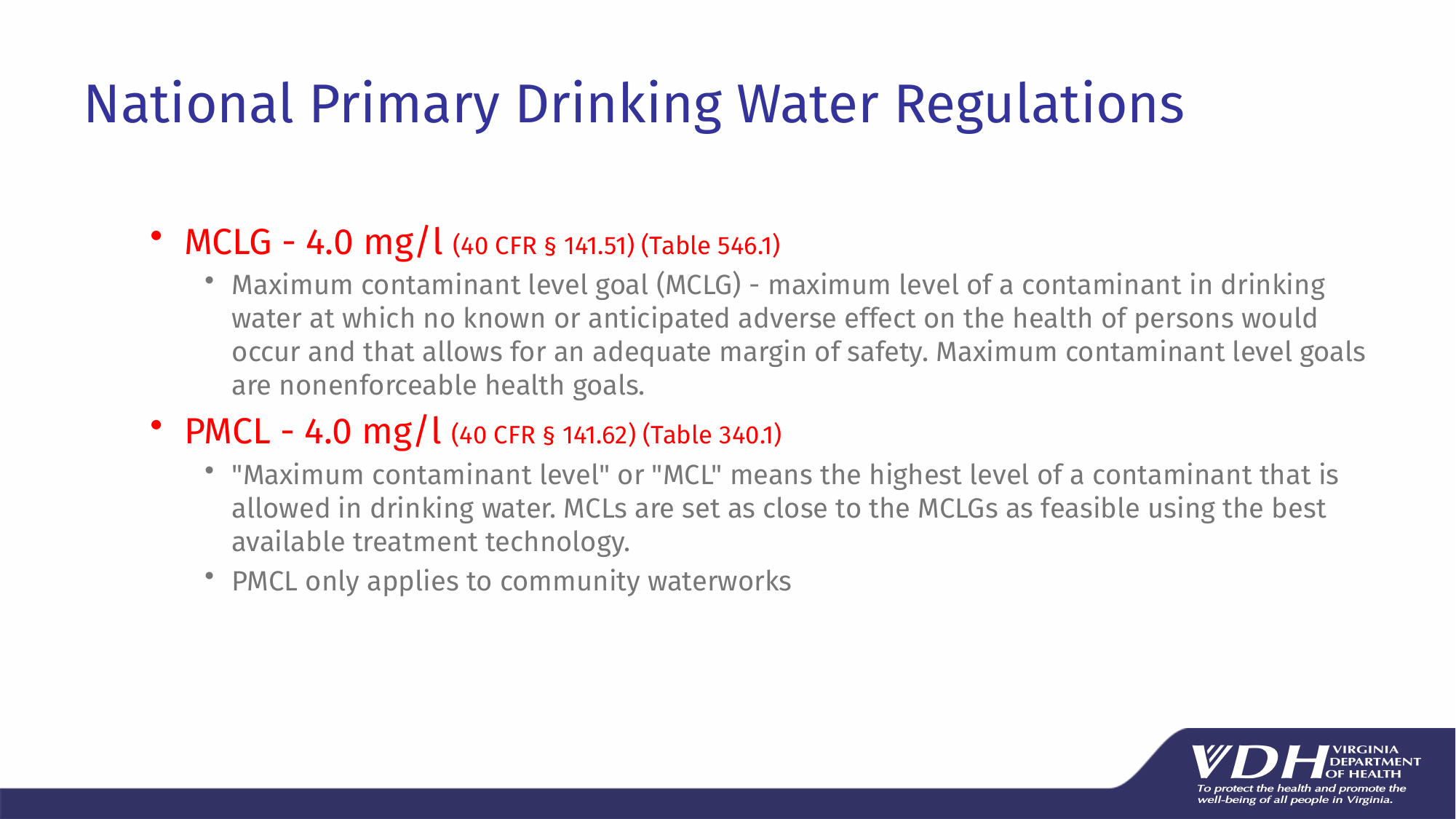

# National Primary Drinking Water Regulations

MCLG - 4.0 mg/l (40 CFR § 141.51) (Table 546.1)
Maximum contaminant level goal (MCLG) - maximum level of a contaminant in drinking water at which no known or anticipated adverse effect on the health of persons would occur and that allows for an adequate margin of safety. Maximum contaminant level goals are nonenforceable health goals.
PMCL - 4.0 mg/l (40 CFR § 141.62) (Table 340.1)
"Maximum contaminant level" or "MCL" means the highest level of a contaminant that is allowed in drinking water. MCLs are set as close to the MCLGs as feasible using the best available treatment technology.
PMCL only applies to community waterworks
7